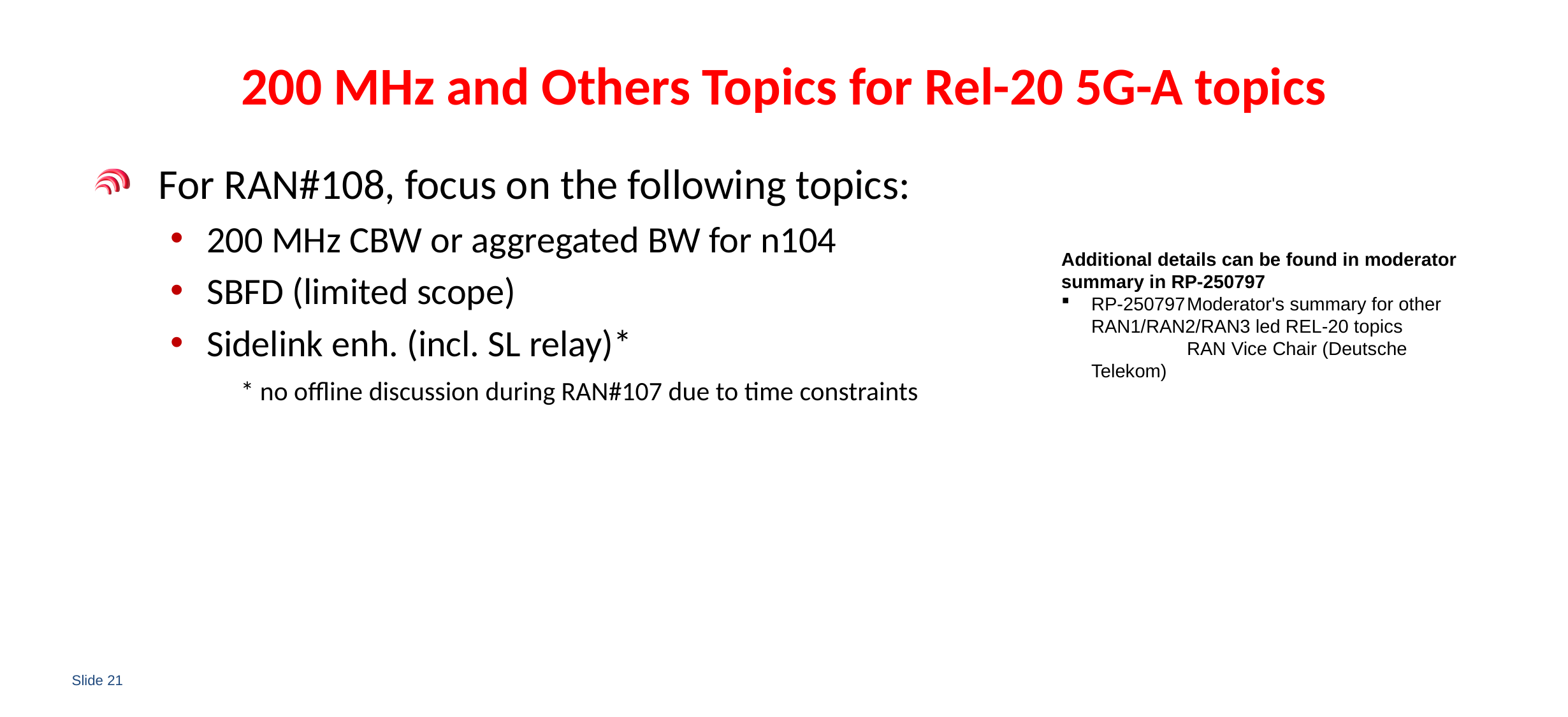

# 200 MHz and Others Topics for Rel-20 5G-A topics
For RAN#108, focus on the following topics:
200 MHz CBW or aggregated BW for n104
SBFD (limited scope)
Sidelink enh. (incl. SL relay)*

Additional details can be found in moderator summary in RP-250797
RP-250797	Moderator's summary for other RAN1/RAN2/RAN3 led REL-20 topics	RAN Vice Chair (Deutsche Telekom)

* no offline discussion during RAN#107 due to time constraints